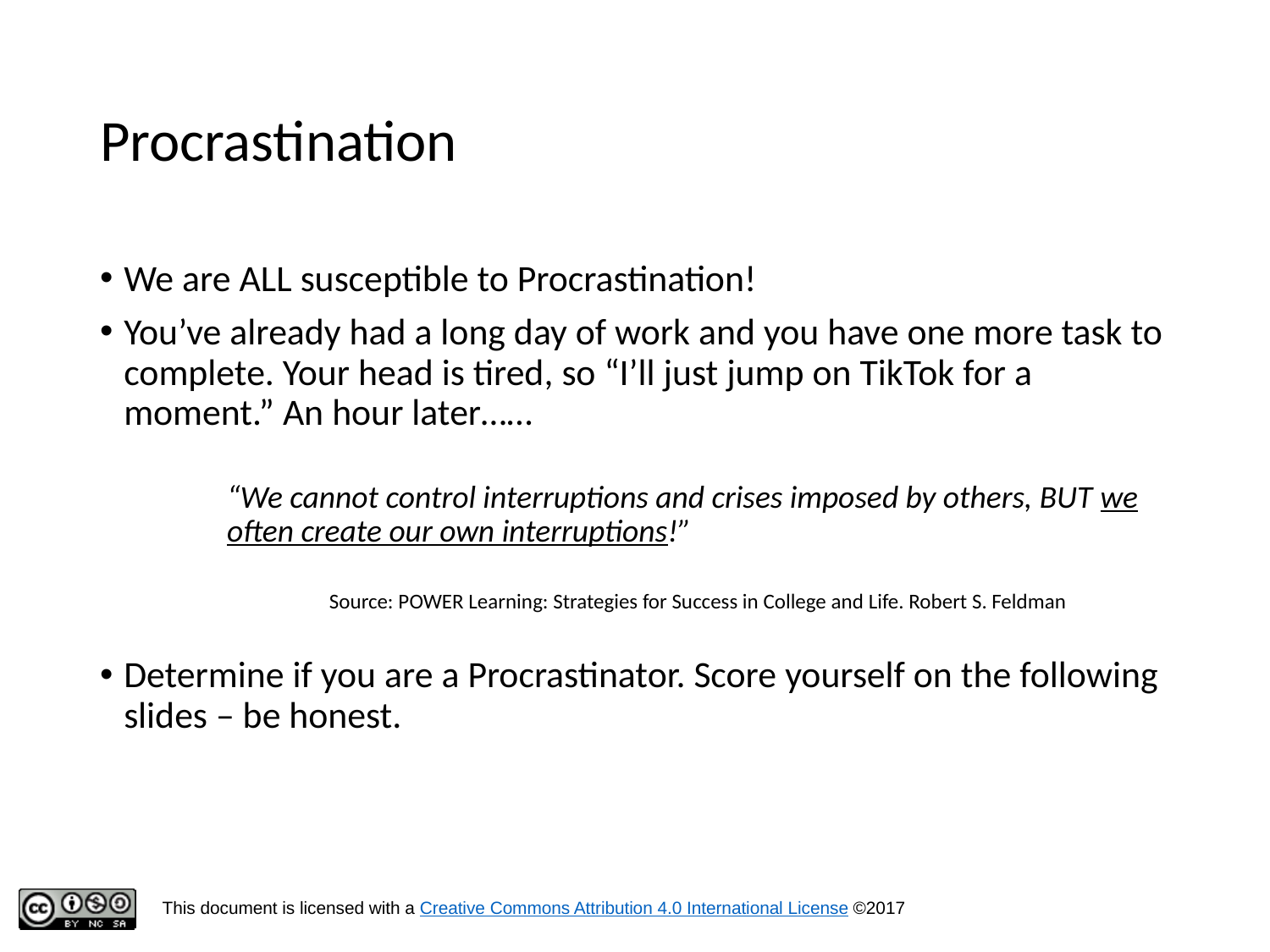

# Procrastination
We are ALL susceptible to Procrastination!
You’ve already had a long day of work and you have one more task to complete. Your head is tired, so “I’ll just jump on TikTok for a moment.” An hour later……

“We cannot control interruptions and crises imposed by others, BUT we often create our own interruptions!”

Source: POWER Learning: Strategies for Success in College and Life. Robert S. Feldman

Determine if you are a Procrastinator. Score yourself on the following slides – be honest.